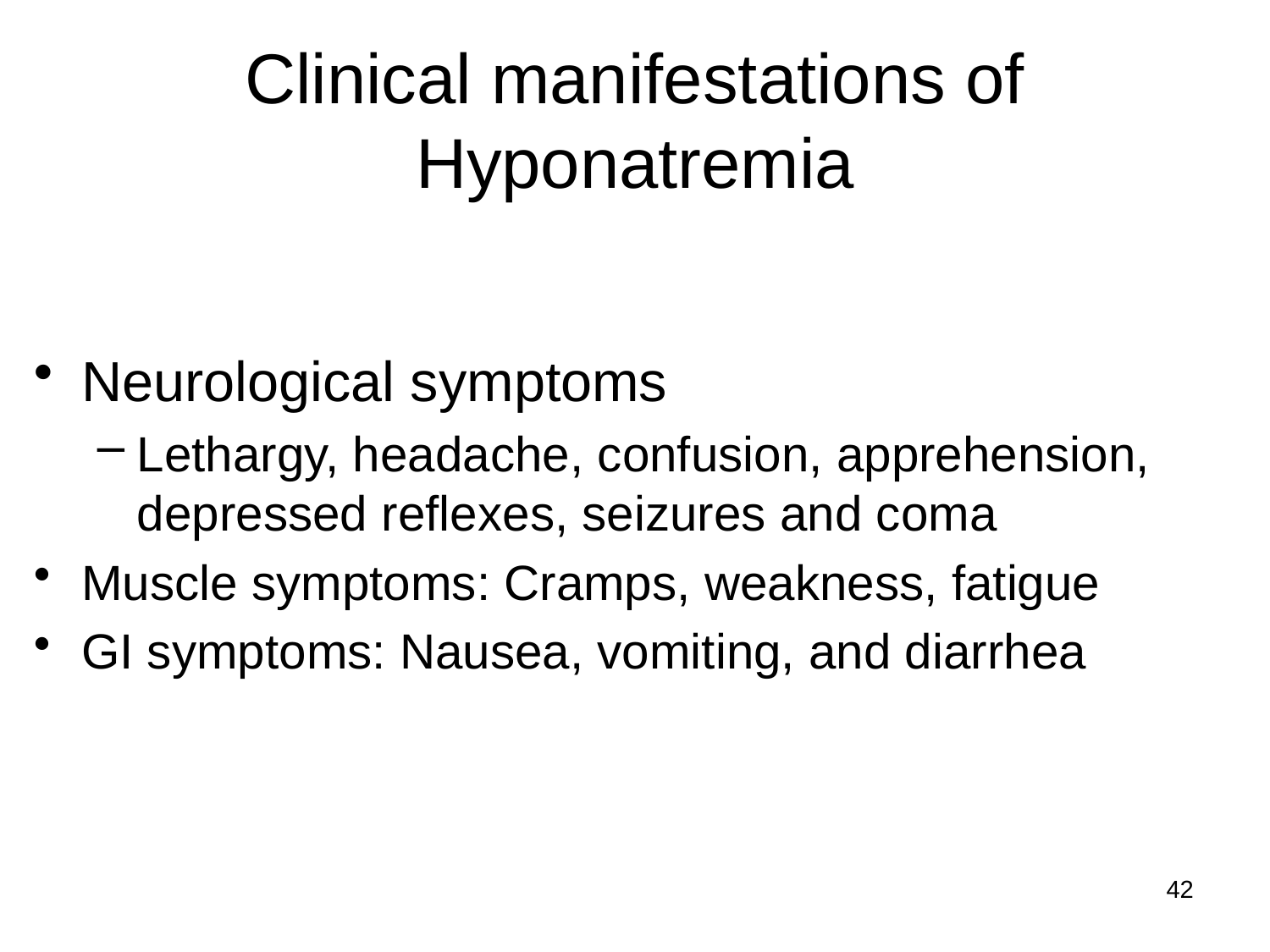

# Clinical manifestations of Hyponatremia
Neurological symptoms
Lethargy, headache, confusion, apprehension, depressed reflexes, seizures and coma
Muscle symptoms: Cramps, weakness, fatigue
GI symptoms: Nausea, vomiting, and diarrhea

42